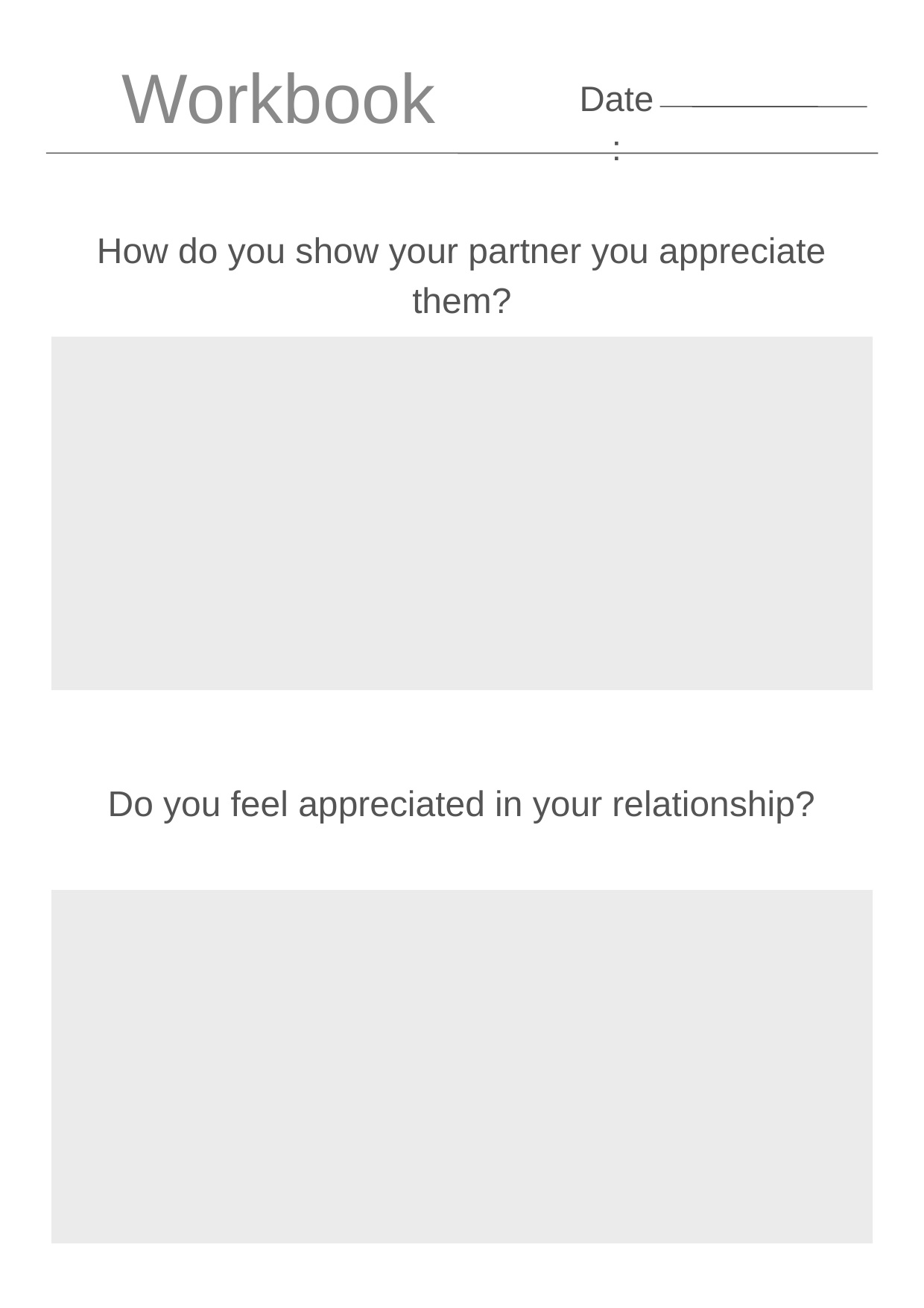

Workbook
Date:

How do you show your partner you appreciate them?

Do you feel appreciated in your relationship?